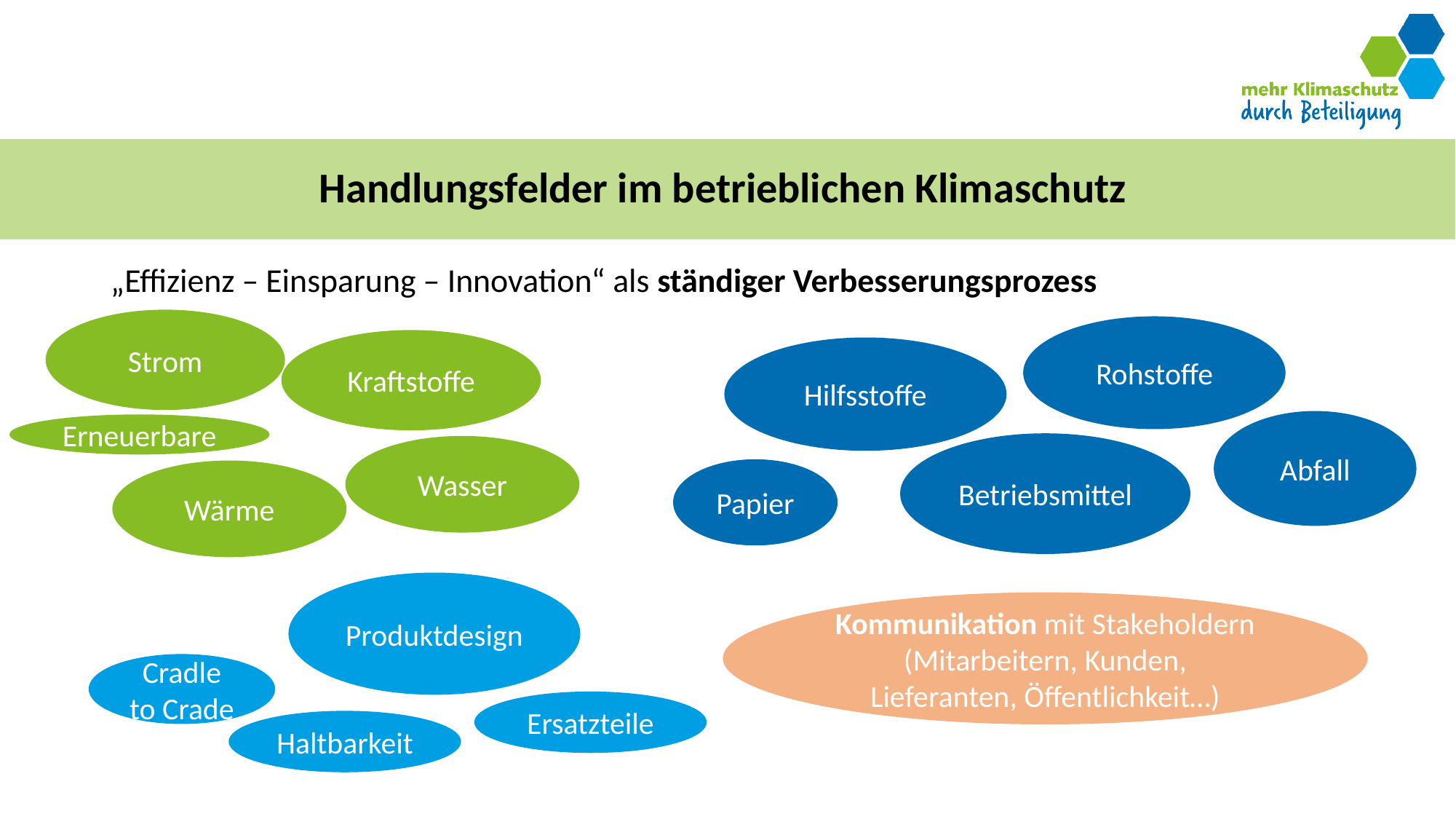

# Handlungsfelder im betrieblichen Klimaschutz
„Effizienz – Einsparung – Innovation“ als ständiger Verbesserungsprozess
Strom
Rohstoffe
Kraftstoffe
Hilfsstoffe
Abfall
Erneuerbare
Betriebsmittel
Wasser
Papier
Wärme
Produktdesign
Kommunikation mit Stakeholdern (Mitarbeitern, Kunden, Lieferanten, Öffentlichkeit…)
Cradle to Crade
Ersatzteile
Haltbarkeit